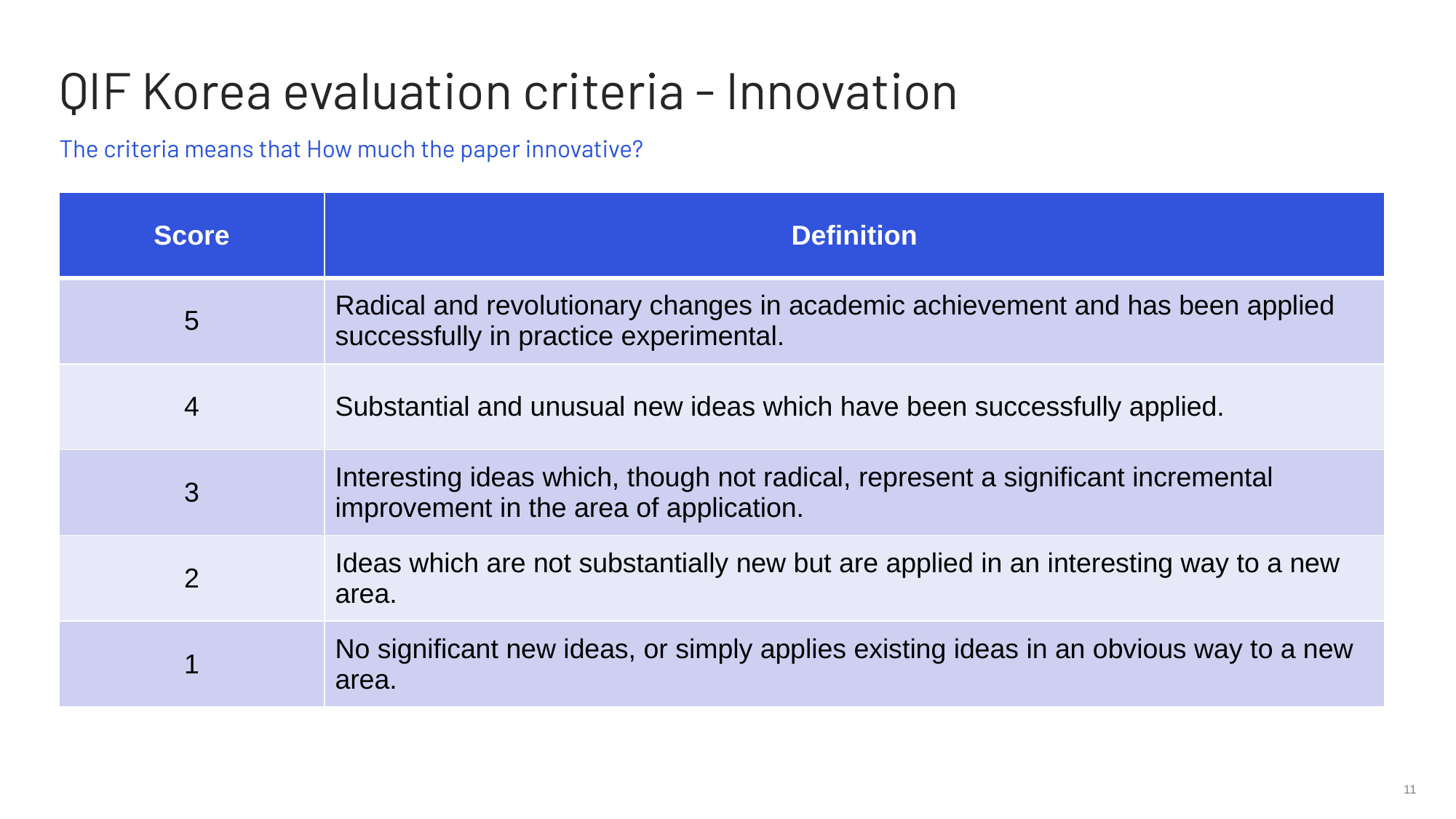

# QIF Korea evaluation criteria - Innovation
The criteria means that How much the paper innovative?

| Score | Definition |
| --- | --- |
| 5 | Radical and revolutionary changes in academic achievement and has been applied successfully in practice experimental. |
| 4 | Substantial and unusual new ideas which have been successfully applied. |
| 3 | Interesting ideas which, though not radical, represent a significant incremental improvement in the area of application. |
| 2 | Ideas which are not substantially new but are applied in an interesting way to a new area. |
| 1 | No significant new ideas, or simply applies existing ideas in an obvious way to a new area. |